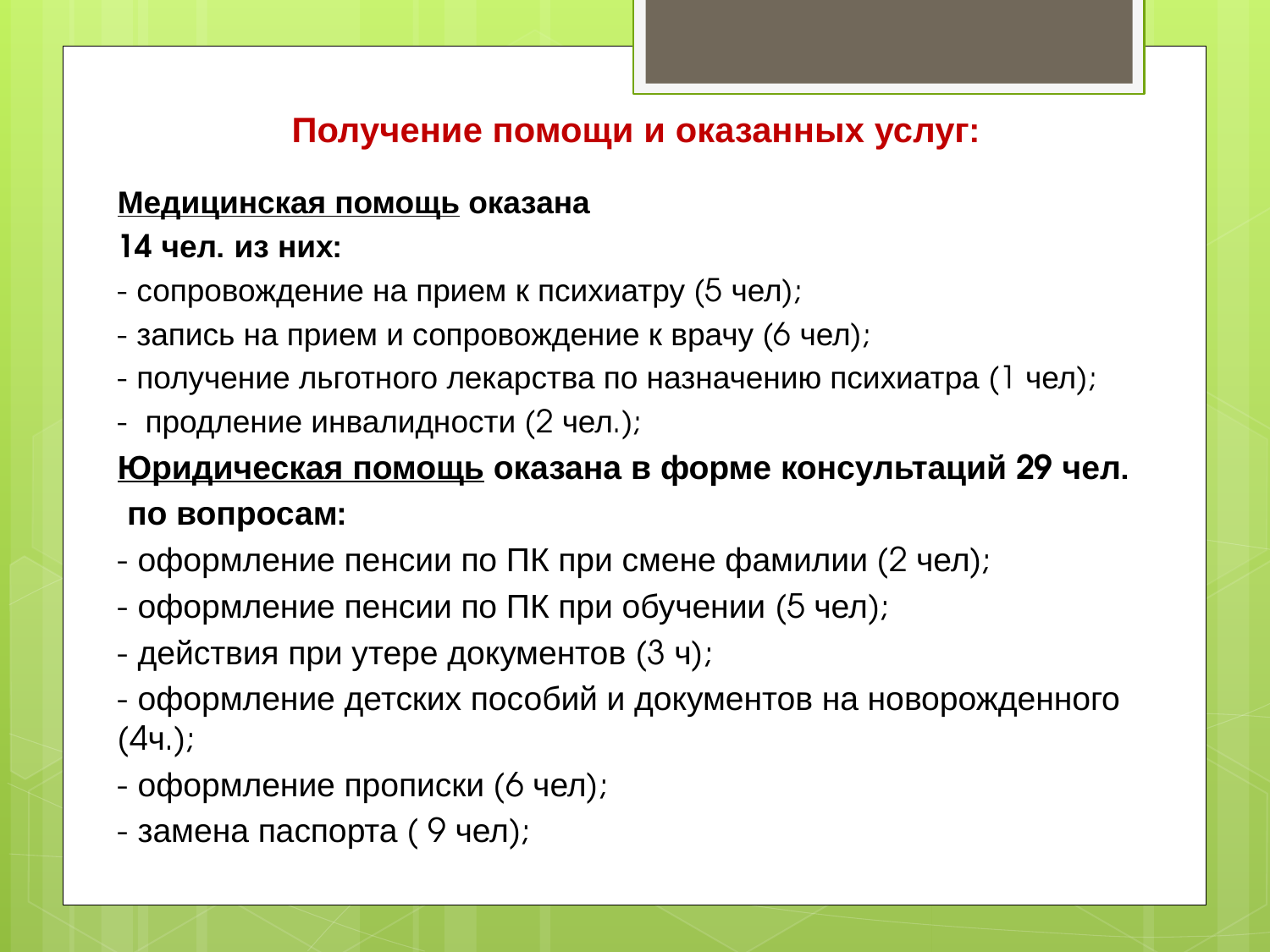

# Получение помощи и оказанных услуг:
Медицинская помощь оказана
14 чел. из них:
- сопровождение на прием к психиатру (5 чел);
- запись на прием и сопровождение к врачу (6 чел);
- получение льготного лекарства по назначению психиатра (1 чел);
-  продление инвалидности (2 чел.);
Юридическая помощь оказана в форме консультаций 29 чел.
 по вопросам:
- оформление пенсии по ПК при смене фамилии (2 чел);
- оформление пенсии по ПК при обучении (5 чел);
- действия при утере документов (3 ч);
- оформление детских пособий и документов на новорожденного (4ч.);
- оформление прописки (6 чел);
- замена паспорта ( 9 чел);